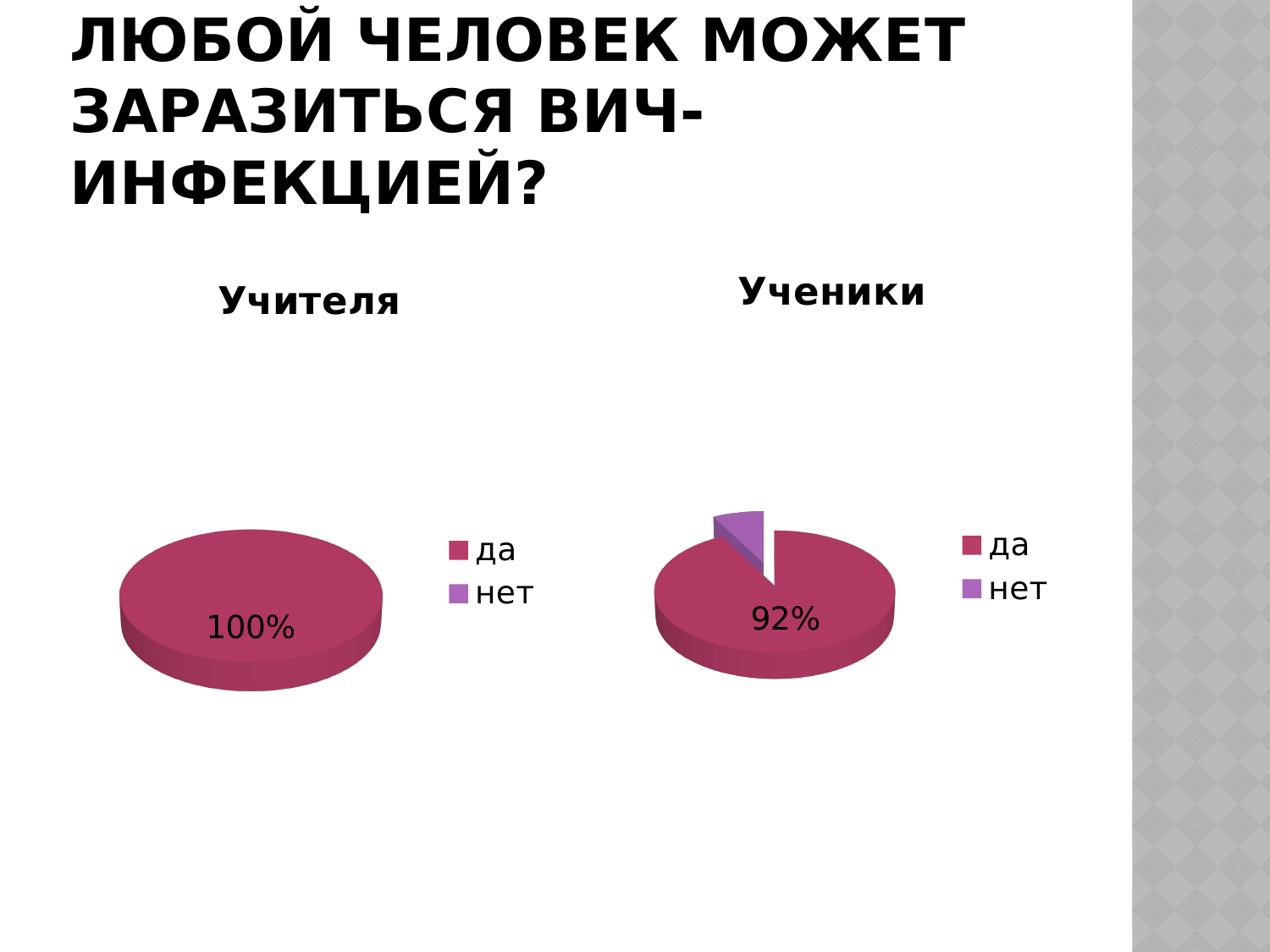

# Любой человек может заразиться ВИЧ-инфекцией?

[unsupported chart]

[unsupported chart]